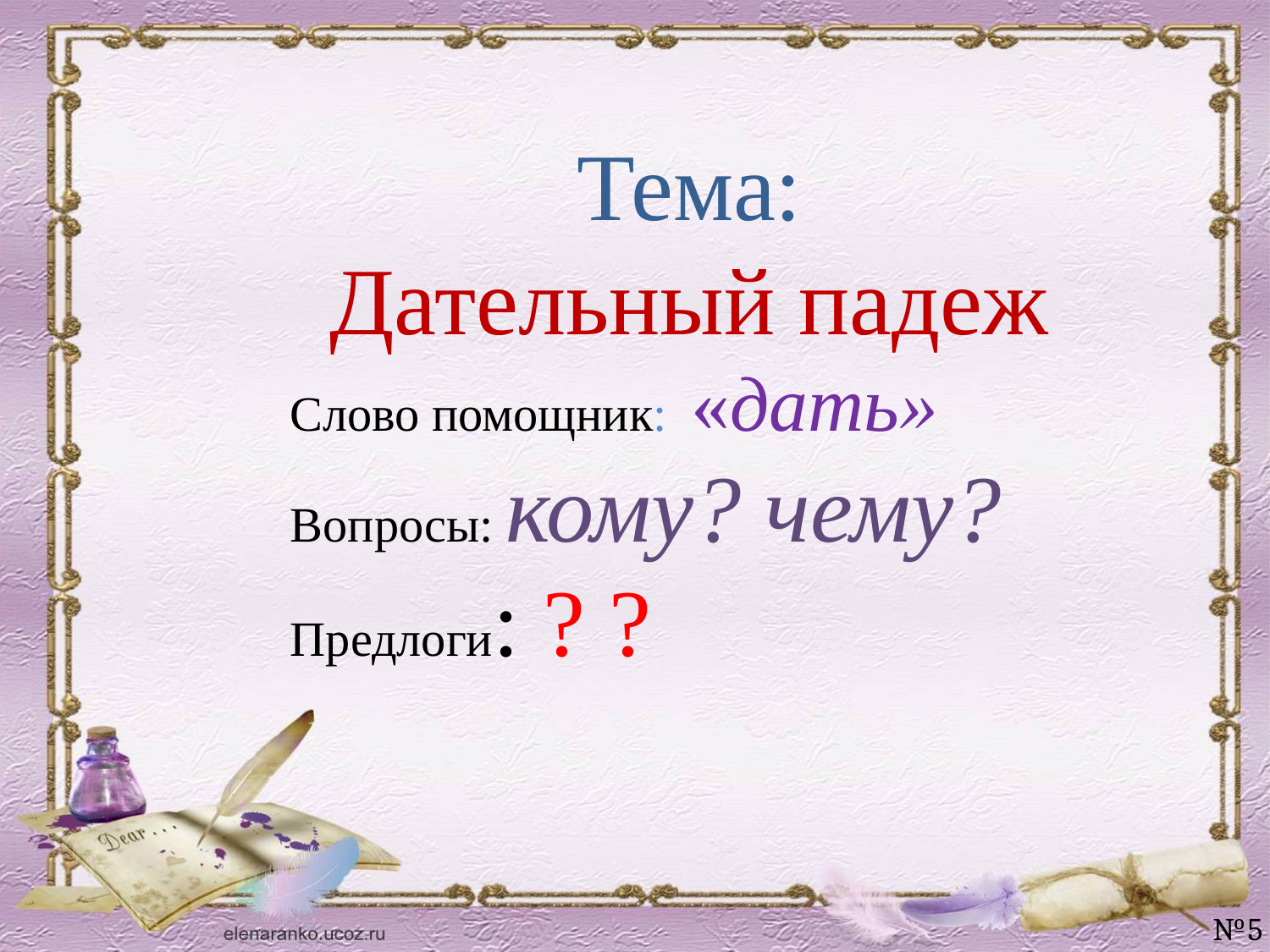

Тема:
Дательный падеж
Слово помощник:  «дать»
Вопросы: кому? чему?
Предлоги: ? ?
№5